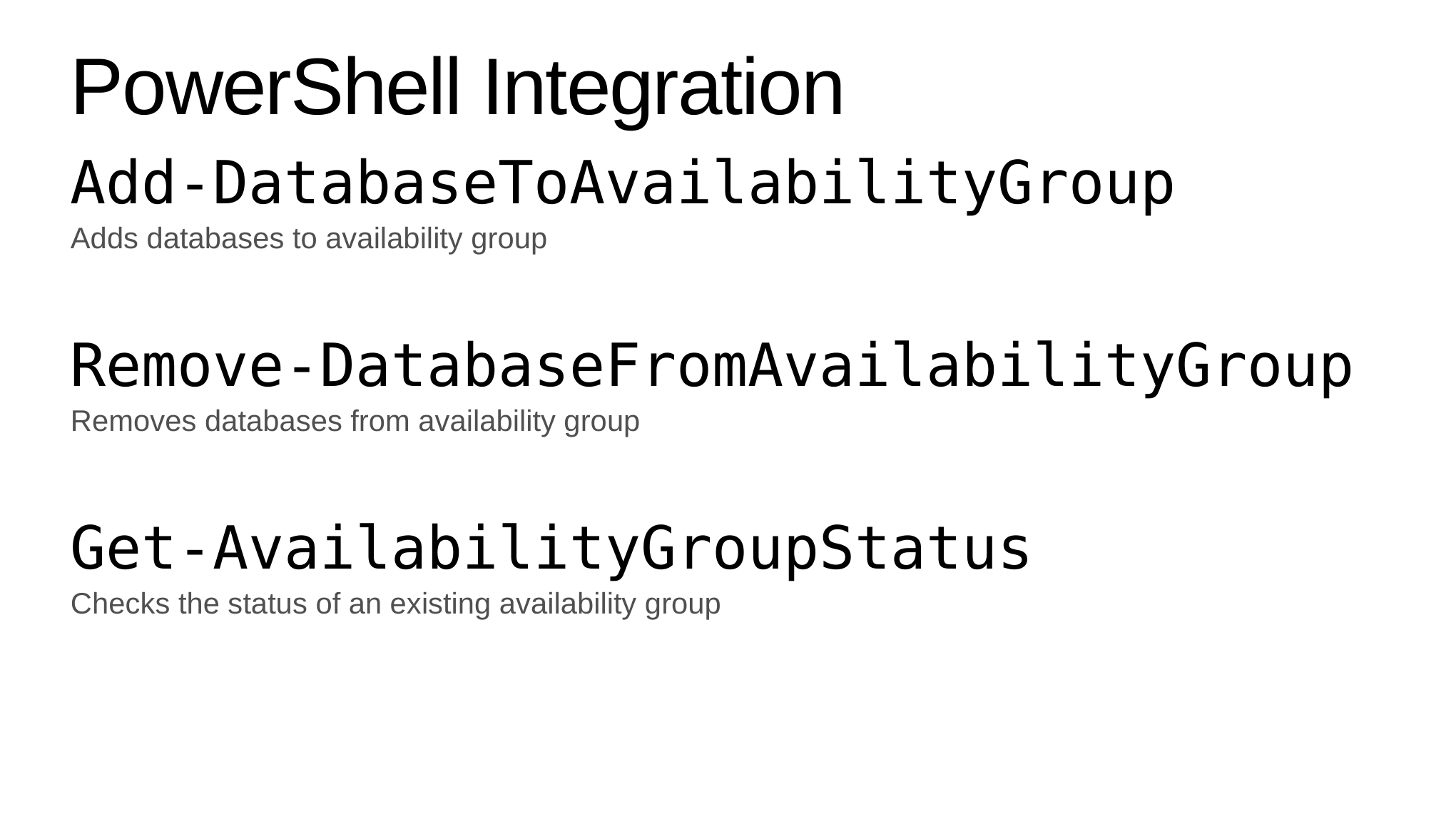

# PowerShell Integration
Add-DatabaseToAvailabilityGroup
Adds databases to availability group

Remove-DatabaseFromAvailabilityGroup
Removes databases from availability group

Get-AvailabilityGroupStatus
Checks the status of an existing availability group